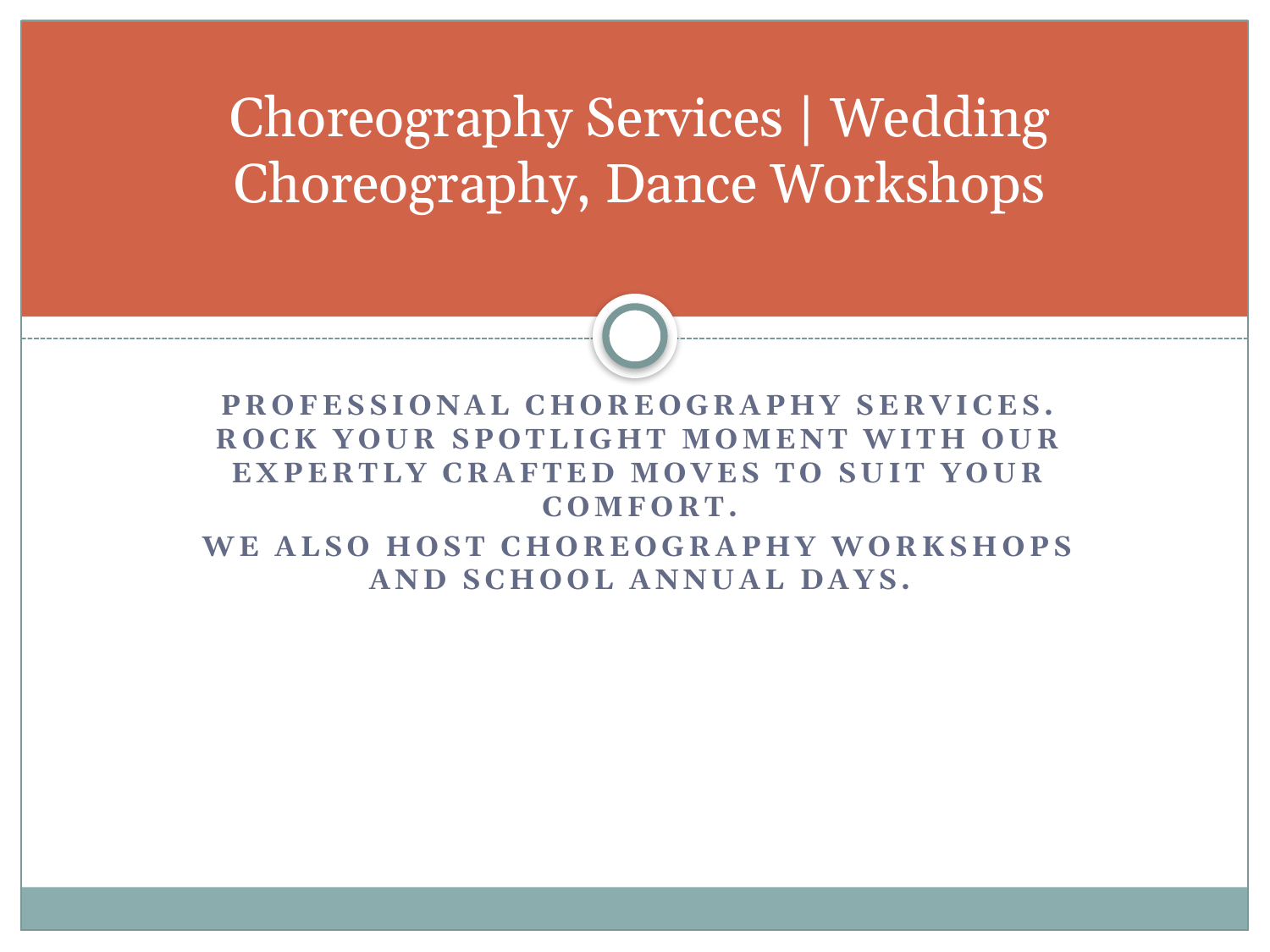

# Choreography Services | Wedding Choreography, Dance Workshops
Professional Choreography Services. Rock Your Spotlight Moment with Our Expertly Crafted Moves to Suit Your Comfort.
We Also Host Choreography Workshops and School Annual Days.